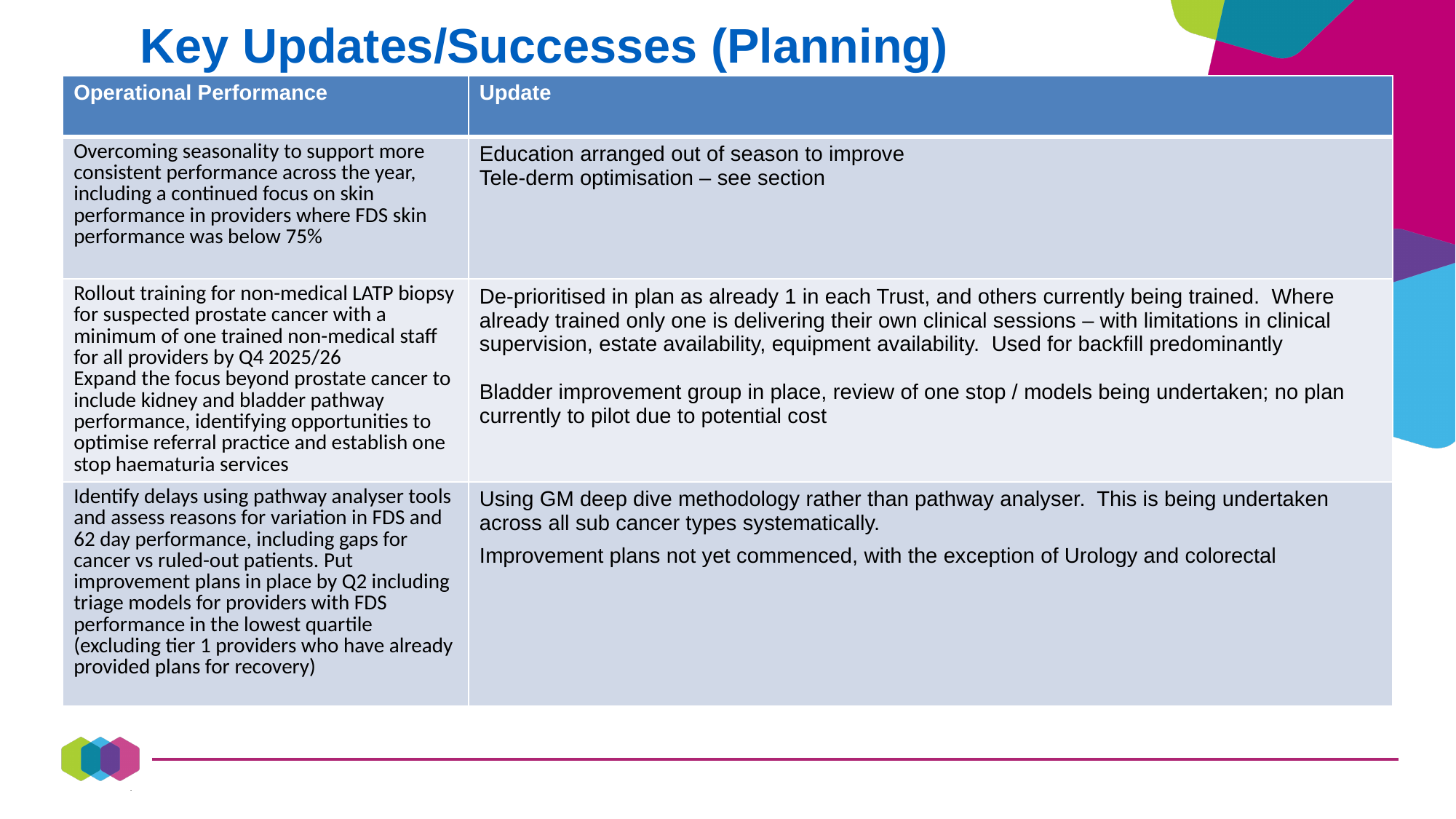

Key Updates/Successes (Planning)
| Operational Performance | Update |
| --- | --- |
| Overcoming seasonality to support more consistent performance across the year, including a continued focus on skin performance in providers where FDS skin performance was below 75% | Education arranged out of season to improve Tele-derm optimisation – see section |
| Rollout training for non-medical LATP biopsy for suspected prostate cancer with a minimum of one trained non-medical staff for all providers by Q4 2025/26 Expand the focus beyond prostate cancer to include kidney and bladder pathway performance, identifying opportunities to optimise referral practice and establish one stop haematuria services | De-prioritised in plan as already 1 in each Trust, and others currently being trained. Where already trained only one is delivering their own clinical sessions – with limitations in clinical supervision, estate availability, equipment availability. Used for backfill predominantly Bladder improvement group in place, review of one stop / models being undertaken; no plan currently to pilot due to potential cost |
| Identify delays using pathway analyser tools and assess reasons for variation in FDS and 62 day performance, including gaps for cancer vs ruled-out patients. Put improvement plans in place by Q2 including triage models for providers with FDS performance in the lowest quartile (excluding tier 1 providers who have already provided plans for recovery) | Using GM deep dive methodology rather than pathway analyser. This is being undertaken across all sub cancer types systematically. Improvement plans not yet commenced, with the exception of Urology and colorectal |